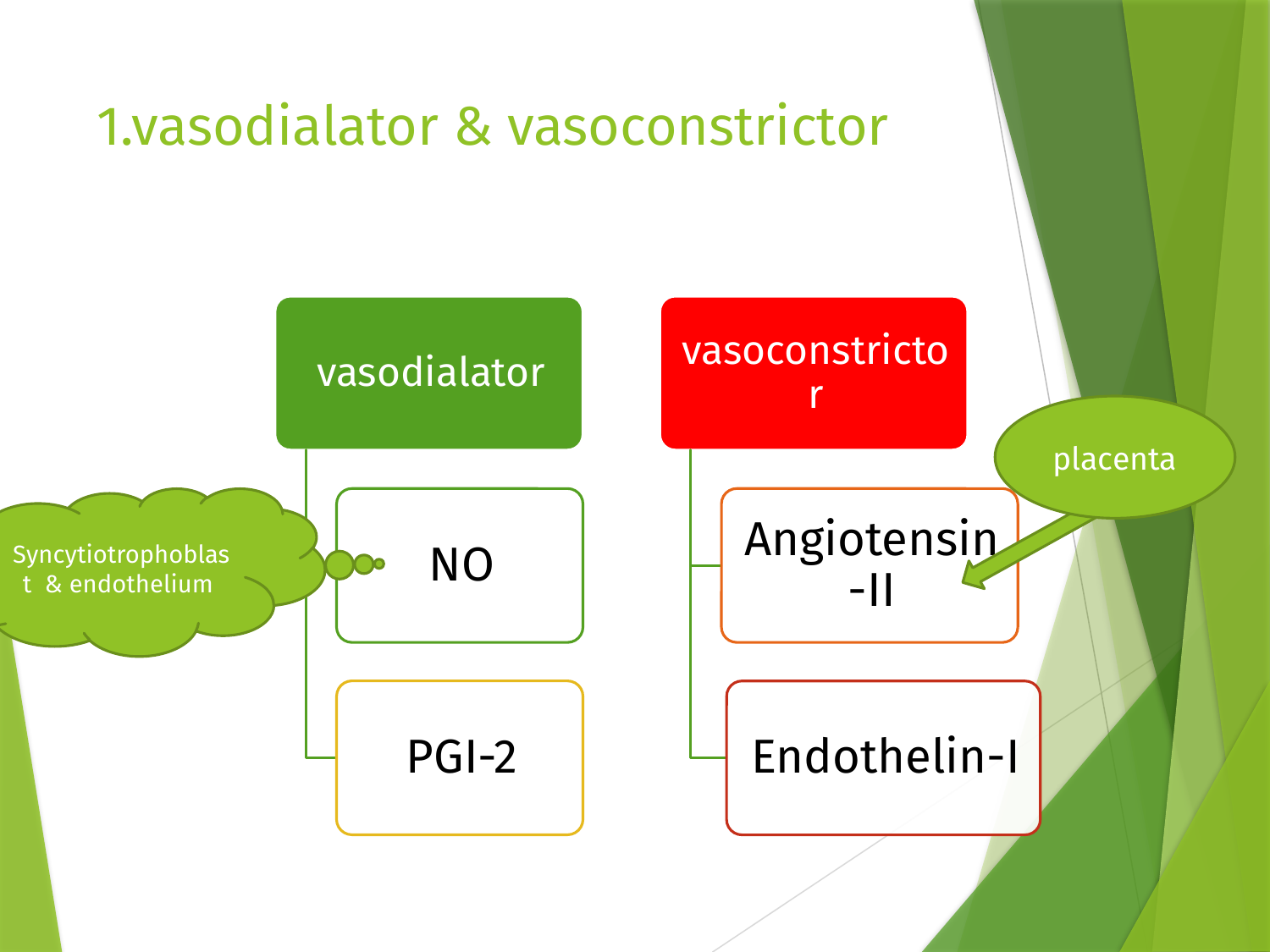

# 1.vasodialator & vasoconstrictor
vasodialator
NO
PGI-2
vasoconstrictor
Angiotensin-II
Endothelin-I
placenta
Syncytiotrophoblast  & endothelium